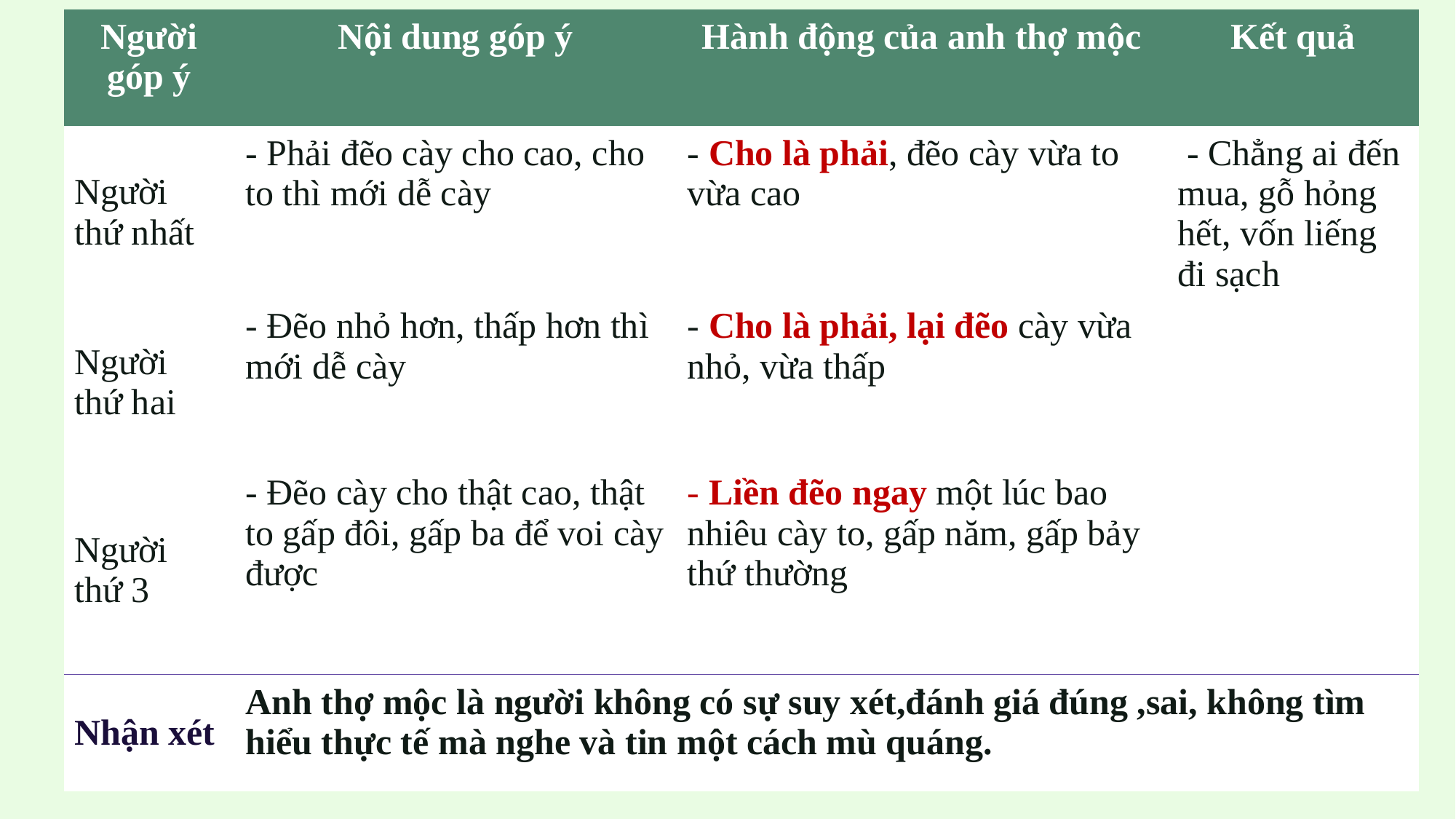

| Người góp ý | Nội dung góp ý | Hành động của anh thợ mộc | Kết quả |
| --- | --- | --- | --- |
| Người thứ nhất | - Phải đẽo cày cho cao, cho to thì mới dễ cày | - Cho là phải, đẽo cày vừa to vừa cao | - Chẳng ai đến mua, gỗ hỏng hết, vốn liếng đi sạch |
| Người thứ hai | - Đẽo nhỏ hơn, thấp hơn thì mới dễ cày | - Cho là phải, lại đẽo cày vừa nhỏ, vừa thấp |  |
| Người thứ 3 | - Đẽo cày cho thật cao, thật to gấp đôi, gấp ba để voi cày được | - Liền đẽo ngay một lúc bao nhiêu cày to, gấp năm, gấp bảy thứ thường |  |
| Nhận xét | Anh thợ mộc là người không có sự suy xét,đánh giá đúng ,sai, không tìm hiểu thực tế mà nghe và tin một cách mù quáng. |  |  |